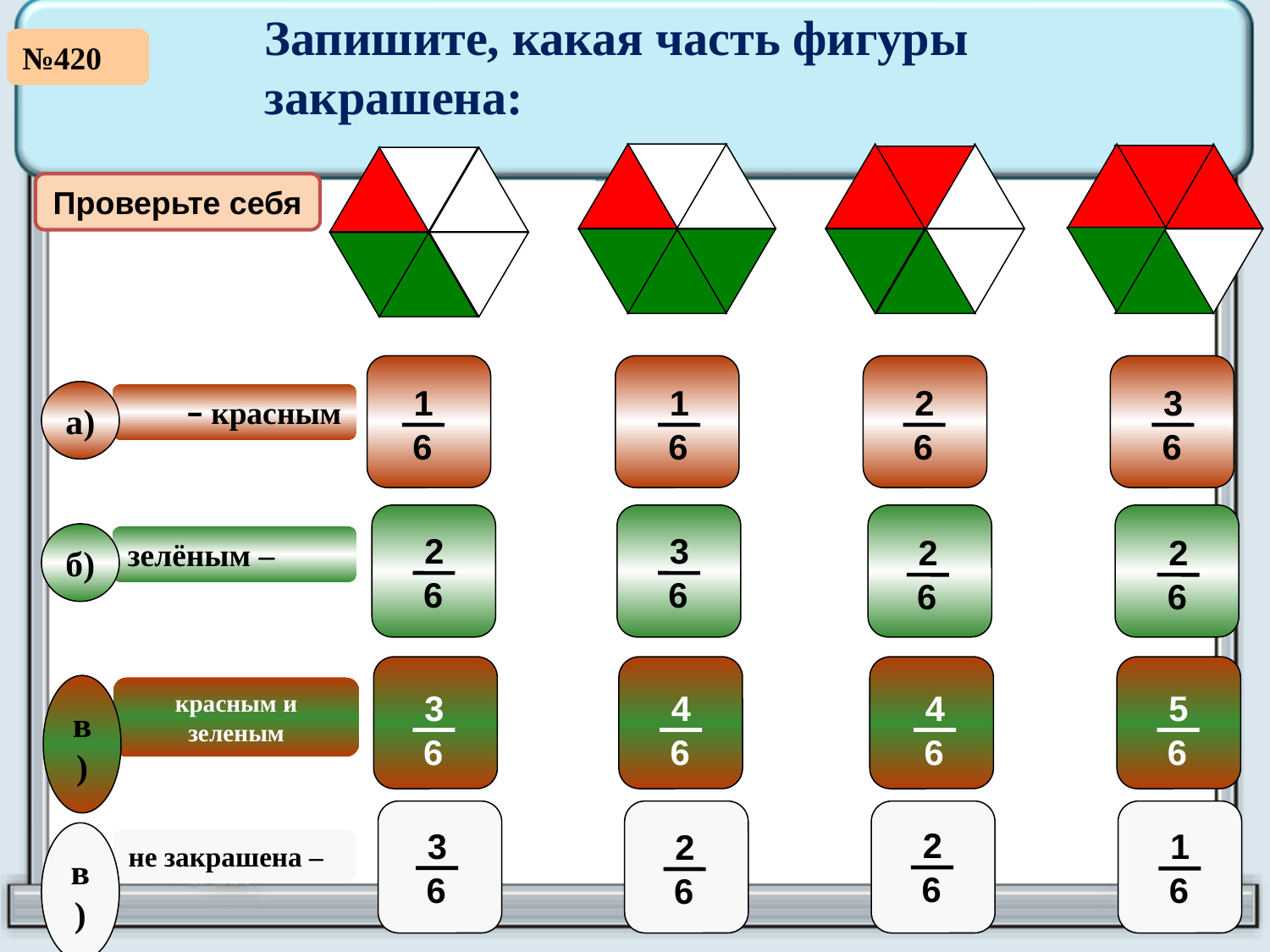

Запишите, какая часть фигуры закрашена:
№420

Проверьте себя
Проверьте себя
Проверьте себя
Проверьте себя

1

6
1

6
2

6
3

6
a)
красным –

б)
зелёным –
2

6
3

6
2

6
2

6

в)
красным и зеленым
3

6
4

6
4

6
5

6

в)
2

6
3

6
1

6
2

6
не закрашена –